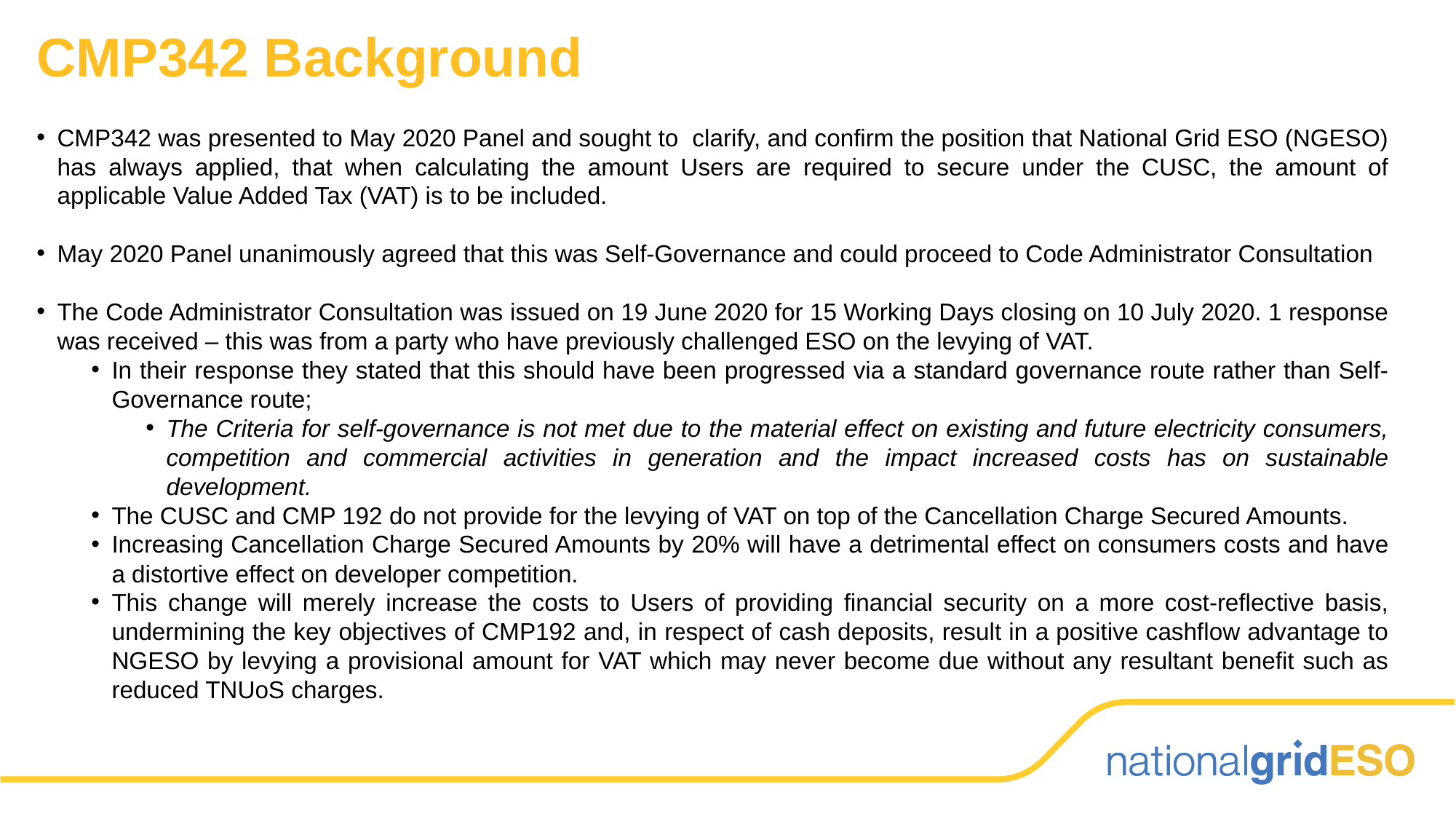

# CMP342 Background
CMP342 was presented to May 2020 Panel and sought to  clarify, and confirm the position that National Grid ESO (NGESO) has always applied, that when calculating the amount Users are required to secure under the CUSC, the amount of applicable Value Added Tax (VAT) is to be included.

May 2020 Panel unanimously agreed that this was Self-Governance and could proceed to Code Administrator Consultation

The Code Administrator Consultation was issued on 19 June 2020 for 15 Working Days closing on 10 July 2020. 1 response was received – this was from a party who have previously challenged ESO on the levying of VAT.
In their response they stated that this should have been progressed via a standard governance route rather than Self-Governance route;
The Criteria for self-governance is not met due to the material effect on existing and future electricity consumers, competition and commercial activities in generation and the impact increased costs has on sustainable development.
The CUSC and CMP 192 do not provide for the levying of VAT on top of the Cancellation Charge Secured Amounts.
Increasing Cancellation Charge Secured Amounts by 20% will have a detrimental effect on consumers costs and have a distortive effect on developer competition.
This change will merely increase the costs to Users of providing financial security on a more cost-reflective basis, undermining the key objectives of CMP192 and, in respect of cash deposits, result in a positive cashflow advantage to NGESO by levying a provisional amount for VAT which may never become due without any resultant benefit such as reduced TNUoS charges.